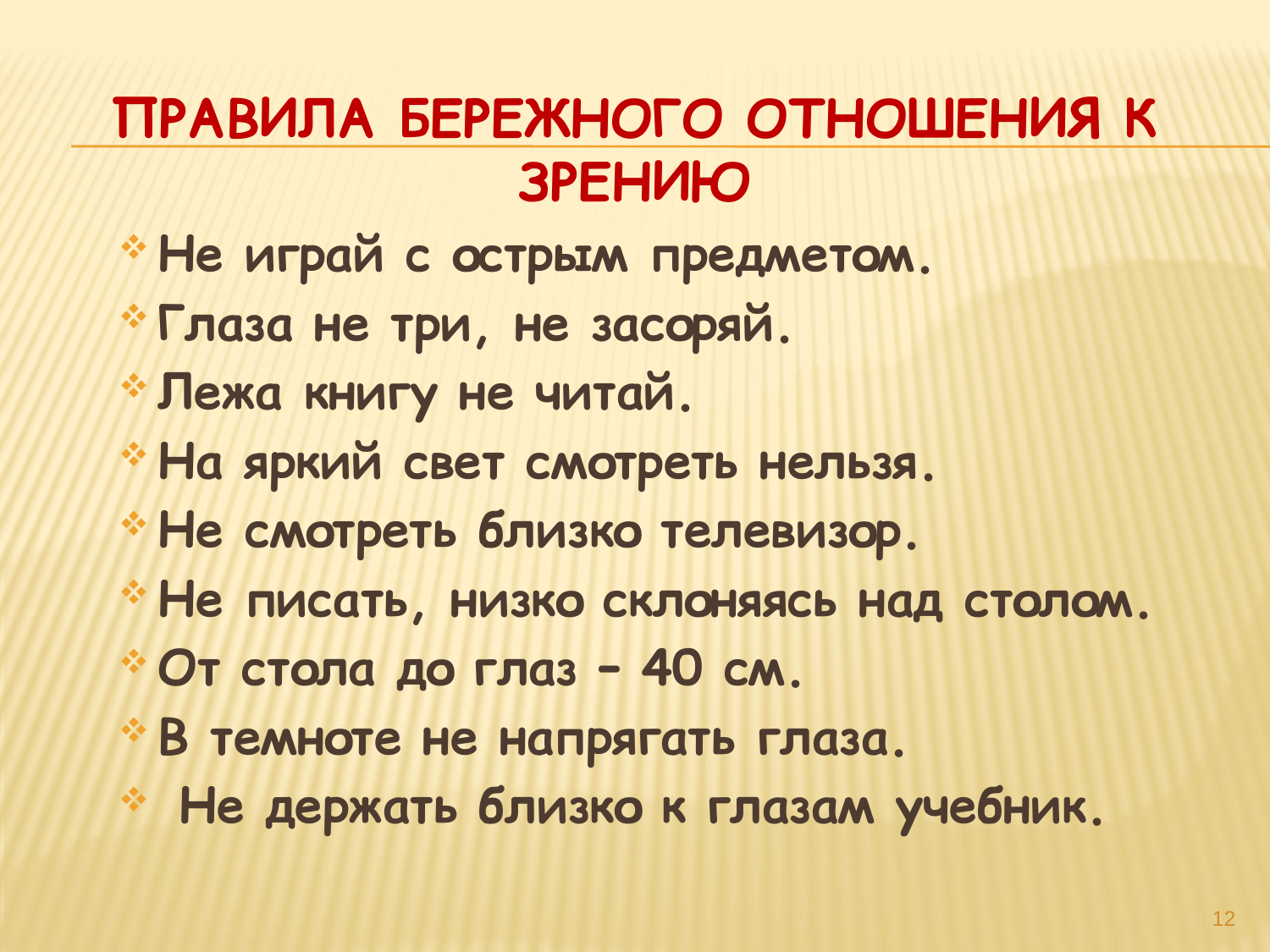

# Правила бережного отношения к зрению
Не играй с острым предметом.
Глаза не три, не засоряй.
Лежа книгу не читай.
На яркий свет смотреть нельзя.
Не смотреть близко телевизор.
Не писать, низко склоняясь над столом.
От стола до глаз – 40 см.
В темноте не напрягать глаза.
 Не держать близко к глазам учебник.

12